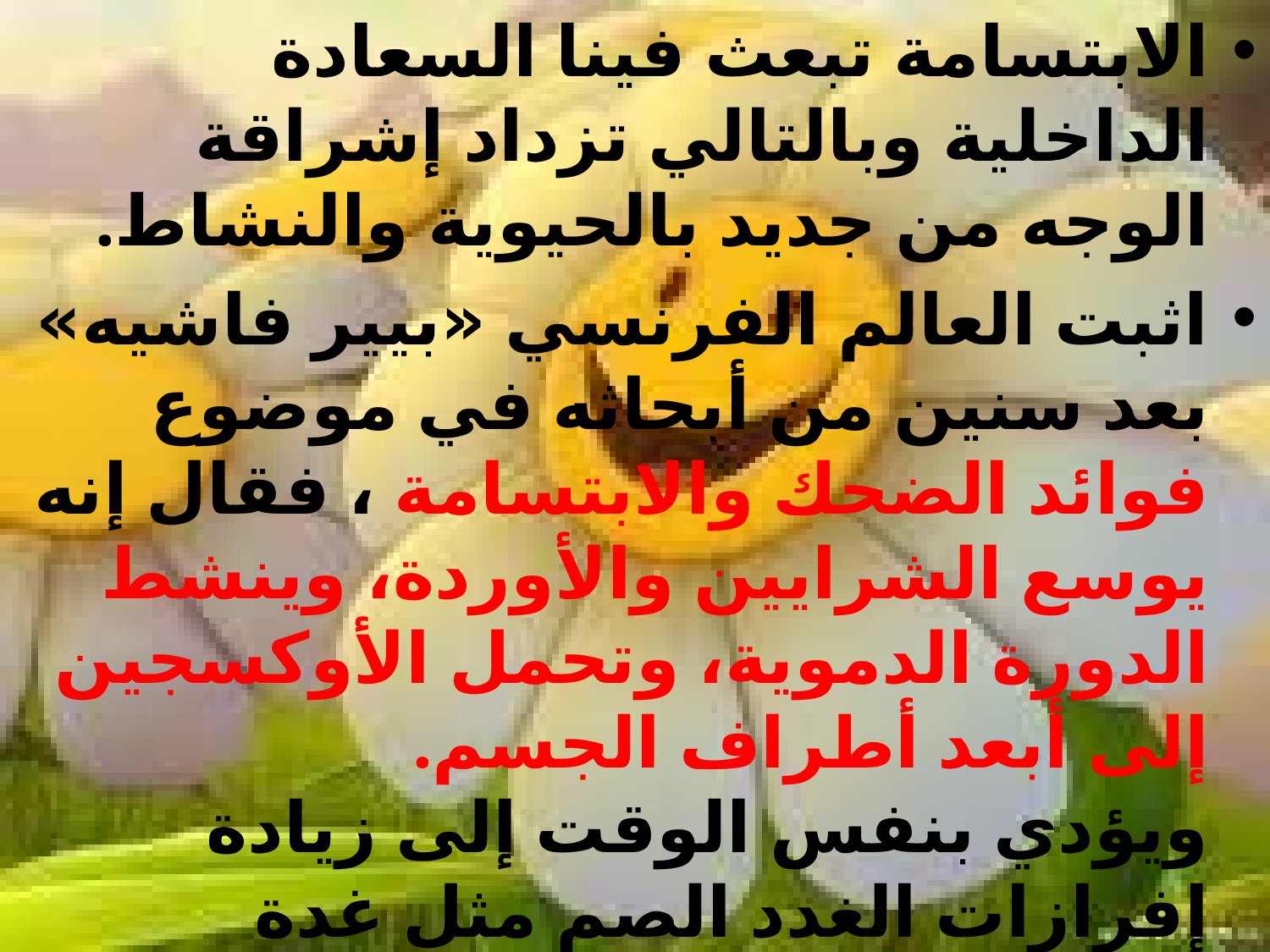

الابتسامة تبعث فينا السعادة الداخلية وبالتالي تزداد إشراقة الوجه من جديد بالحيوية والنشاط.
اثبت العالم الفرنسي «بيير فاشيه» بعد سنين من أبحاثه في موضوع فوائد الضحك والابتسامة ، فقال إنه يوسع الشرايين والأوردة، وينشط الدورة الدموية، وتحمل الأوكسجين إلى أبعد أطراف الجسم.
ويؤدي بنفس الوقت إلى زيادة إفرازات الغدد الصم مثل غدة البنكرياس والغدد الدرقية والنخامية ، وفي مقدمة تلك الغدد القلب لأن القلب غدة صماء أيضاً.
فالضَحِكُ والابتسامة هبة من الله عز وجل للطبيعة البشرية.